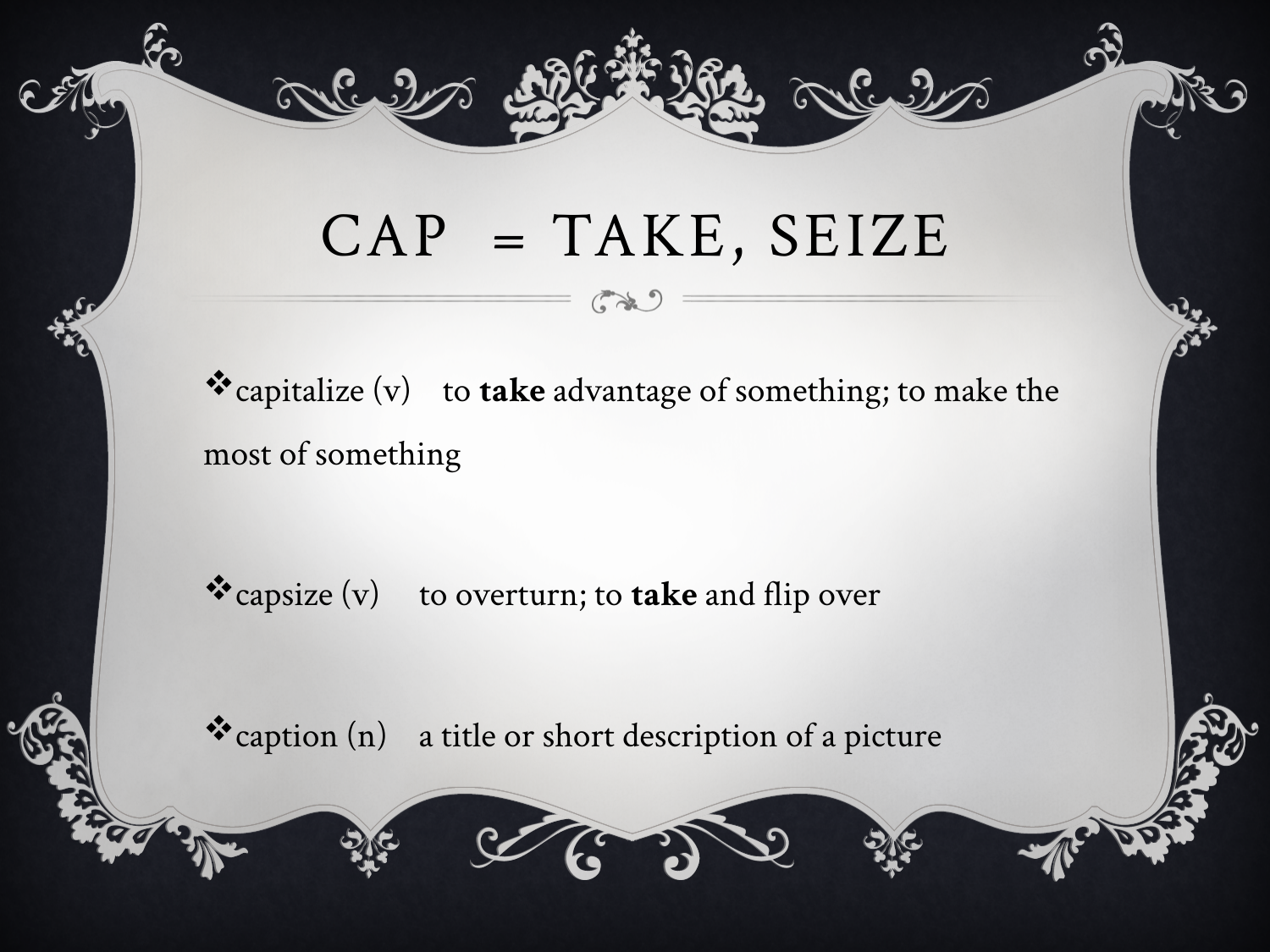

# Cap  = take, seize
capitalize (v)    to take advantage of something; to make the most of something

capsize (v)     to overturn; to take and flip over

caption (n)    a title or short description of a picture